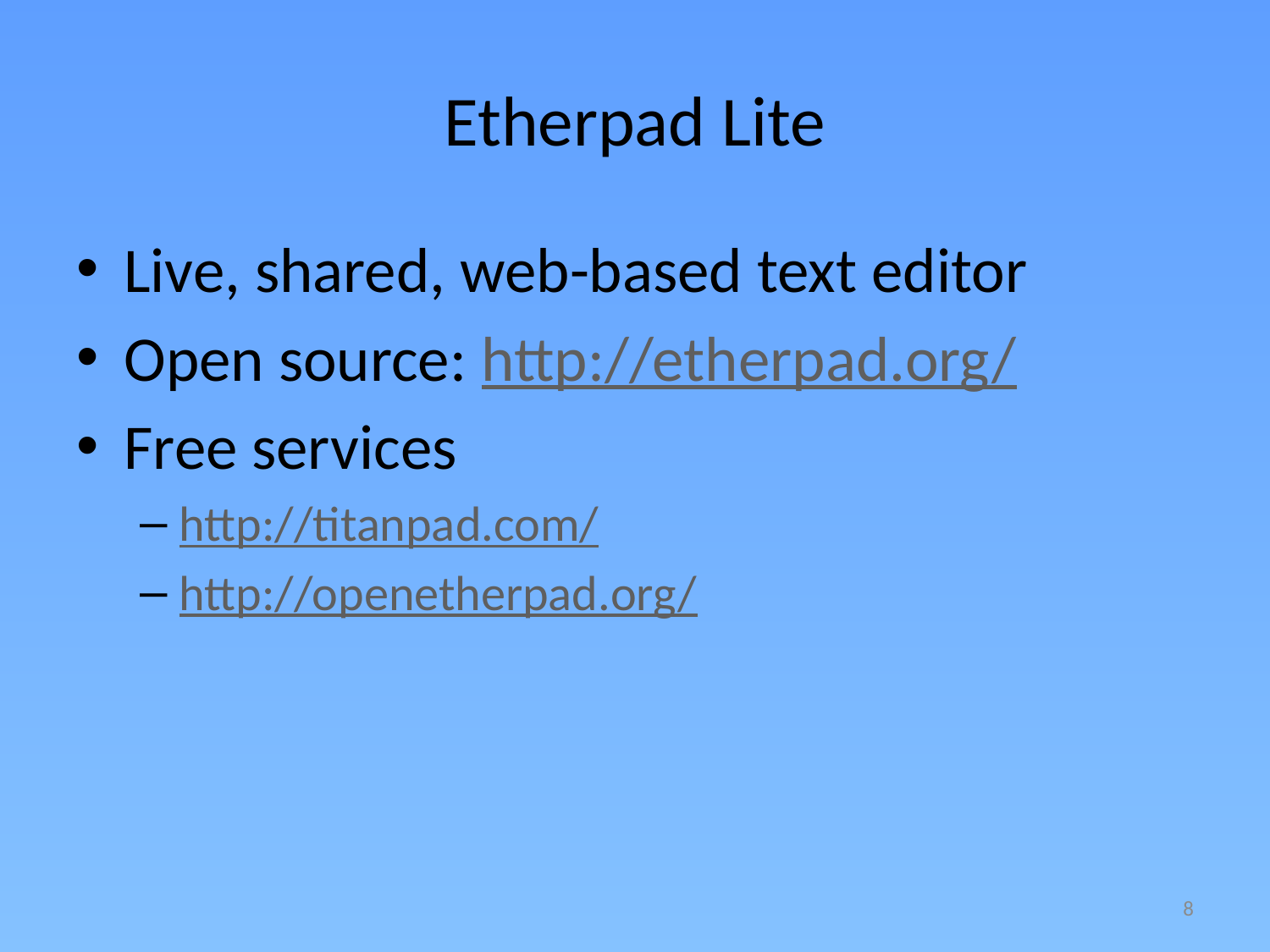

# Etherpad Lite
Live, shared, web-based text editor
Open source: http://etherpad.org/
Free services
http://titanpad.com/
http://openetherpad.org/
8